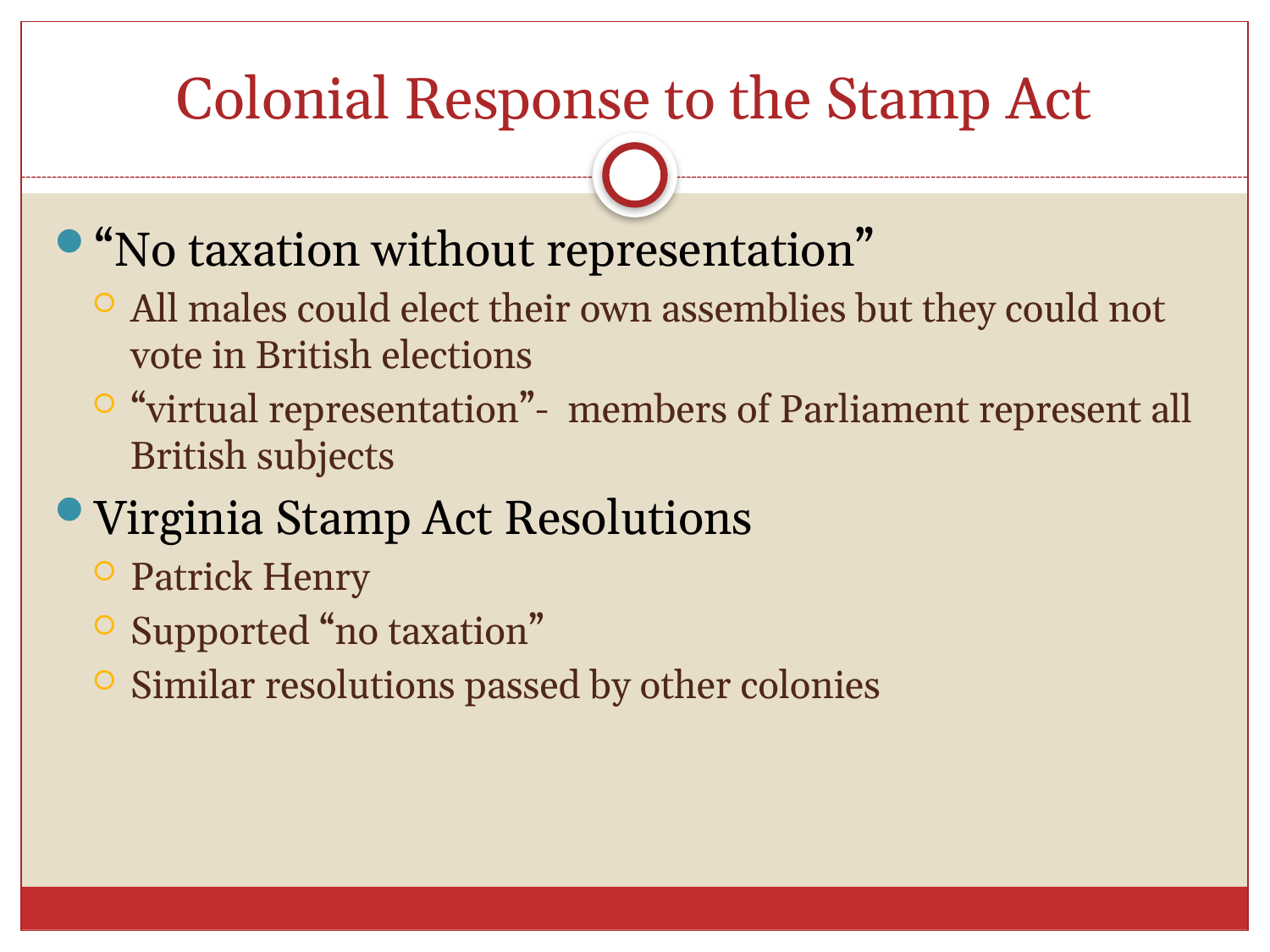

# Colonial Response to the Stamp Act
“No taxation without representation”
All males could elect their own assemblies but they could not vote in British elections
“virtual representation”-  members of Parliament represent all British subjects
Virginia Stamp Act Resolutions
Patrick Henry
Supported “no taxation”
Similar resolutions passed by other colonies